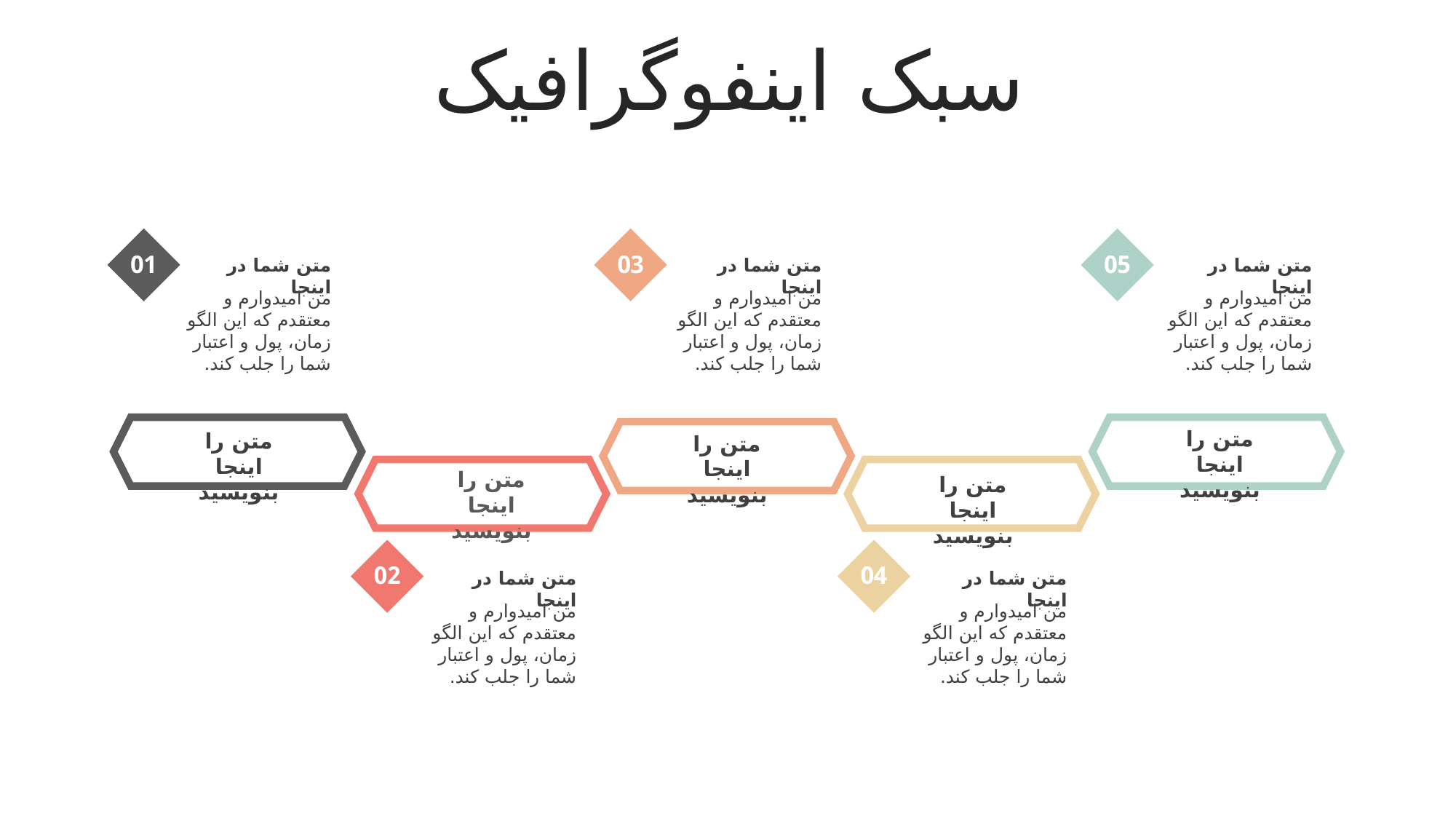

سبک اینفوگرافیک

01
03
05
متن شما در اینجا
من امیدوارم و معتقدم که این الگو زمان، پول و اعتبار شما را جلب کند.
متن شما در اینجا
من امیدوارم و معتقدم که این الگو زمان، پول و اعتبار شما را جلب کند.
متن شما در اینجا
من امیدوارم و معتقدم که این الگو زمان، پول و اعتبار شما را جلب کند.

متن را اینجا بنویسید

متن را اینجا بنویسید
متن را اینجا بنویسید

متن را اینجا بنویسید
متن را اینجا بنویسید

02
04
متن شما در اینجا
من امیدوارم و معتقدم که این الگو زمان، پول و اعتبار شما را جلب کند.
متن شما در اینجا
من امیدوارم و معتقدم که این الگو زمان، پول و اعتبار شما را جلب کند.